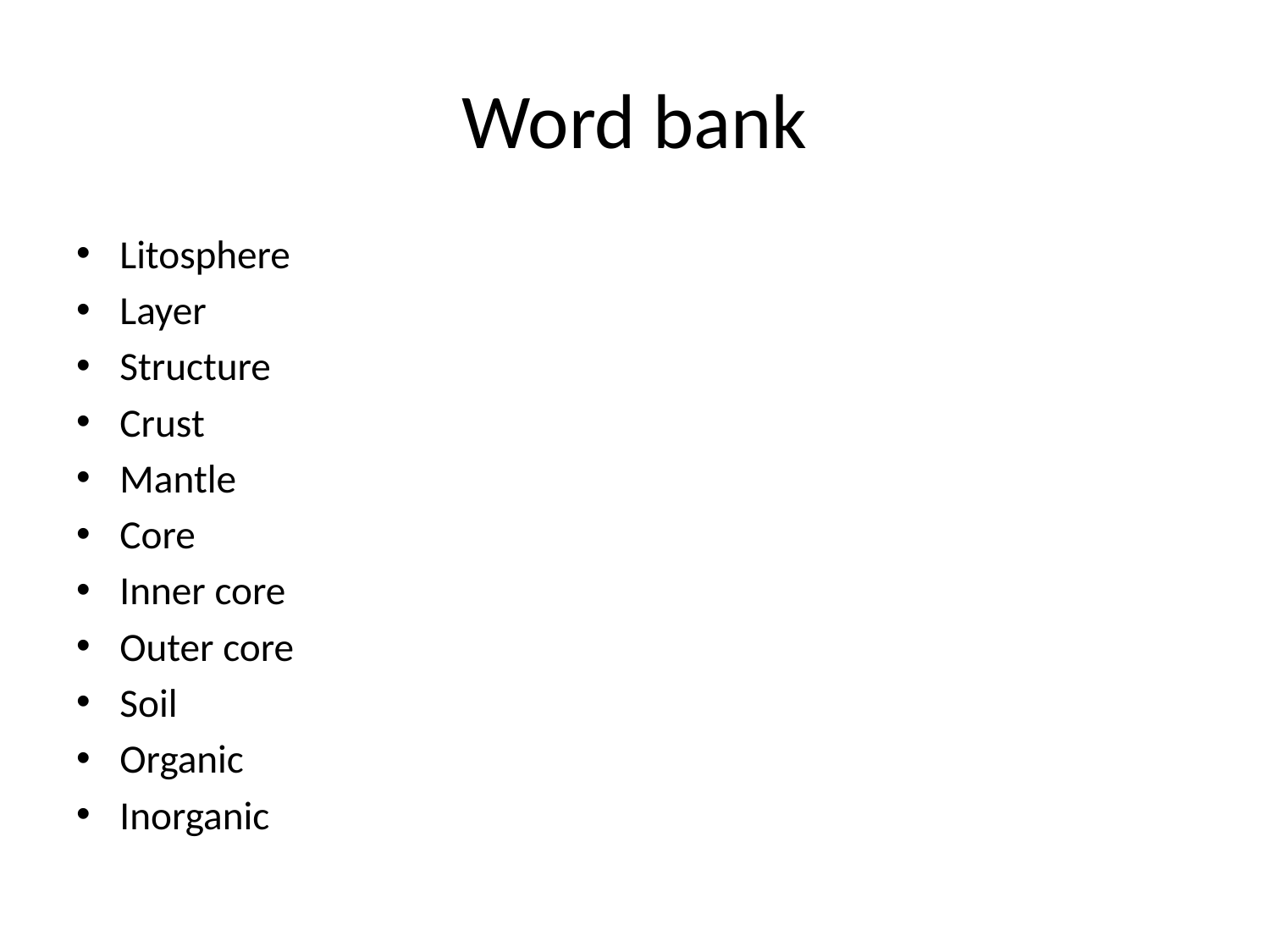

# Word bank
Litosphere
Layer
Structure
Crust
Mantle
Core
Inner core
Outer core
Soil
Organic
Inorganic